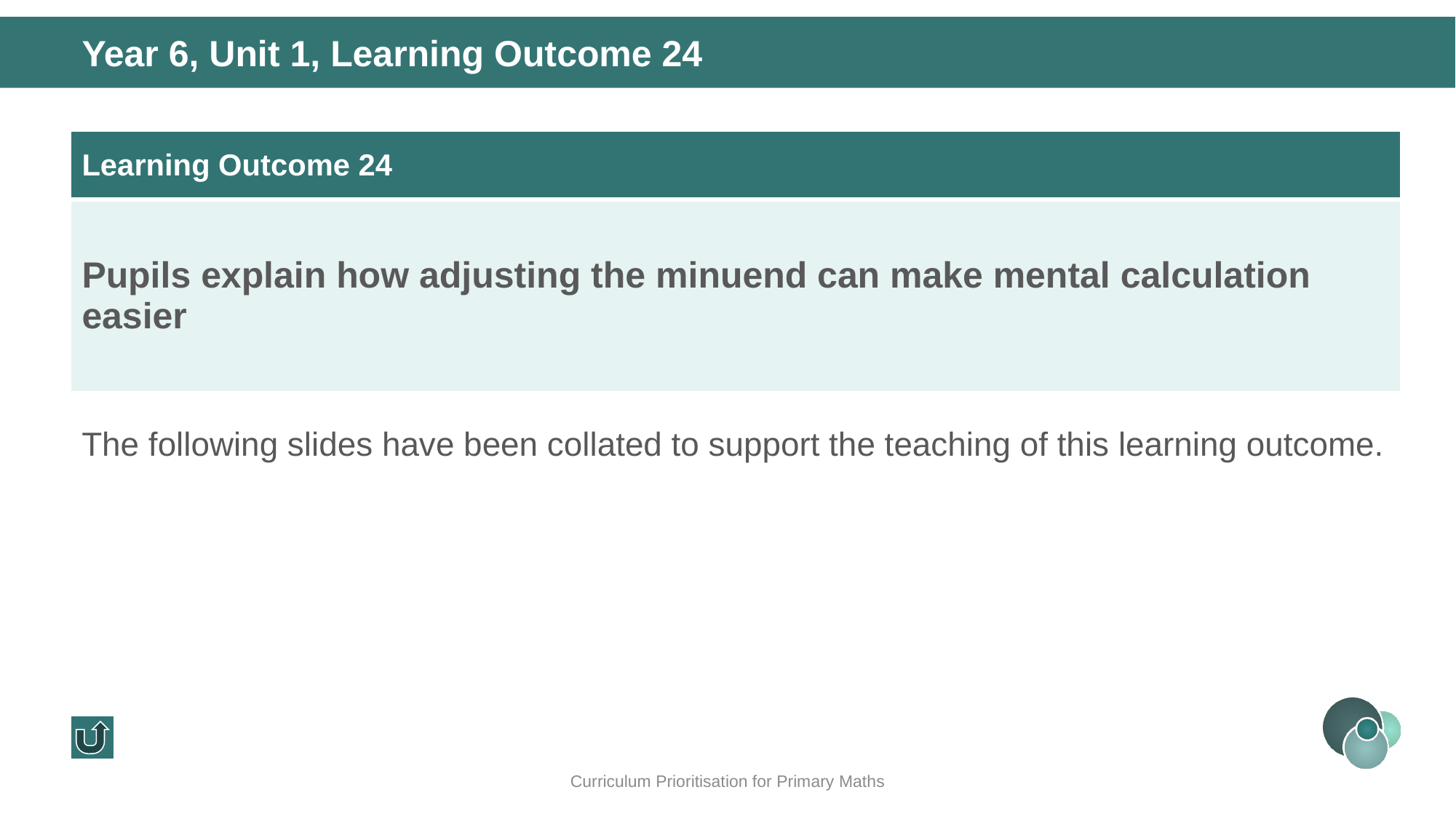

Year 6, Unit 1, Learning Outcome 24
| Learning Outcome 24 |
| --- |
| Pupils explain how adjusting the minuend can make mental calculation easier |
The following slides have been collated to support the teaching of this learning outcome.

Curriculum Prioritisation for Primary Maths